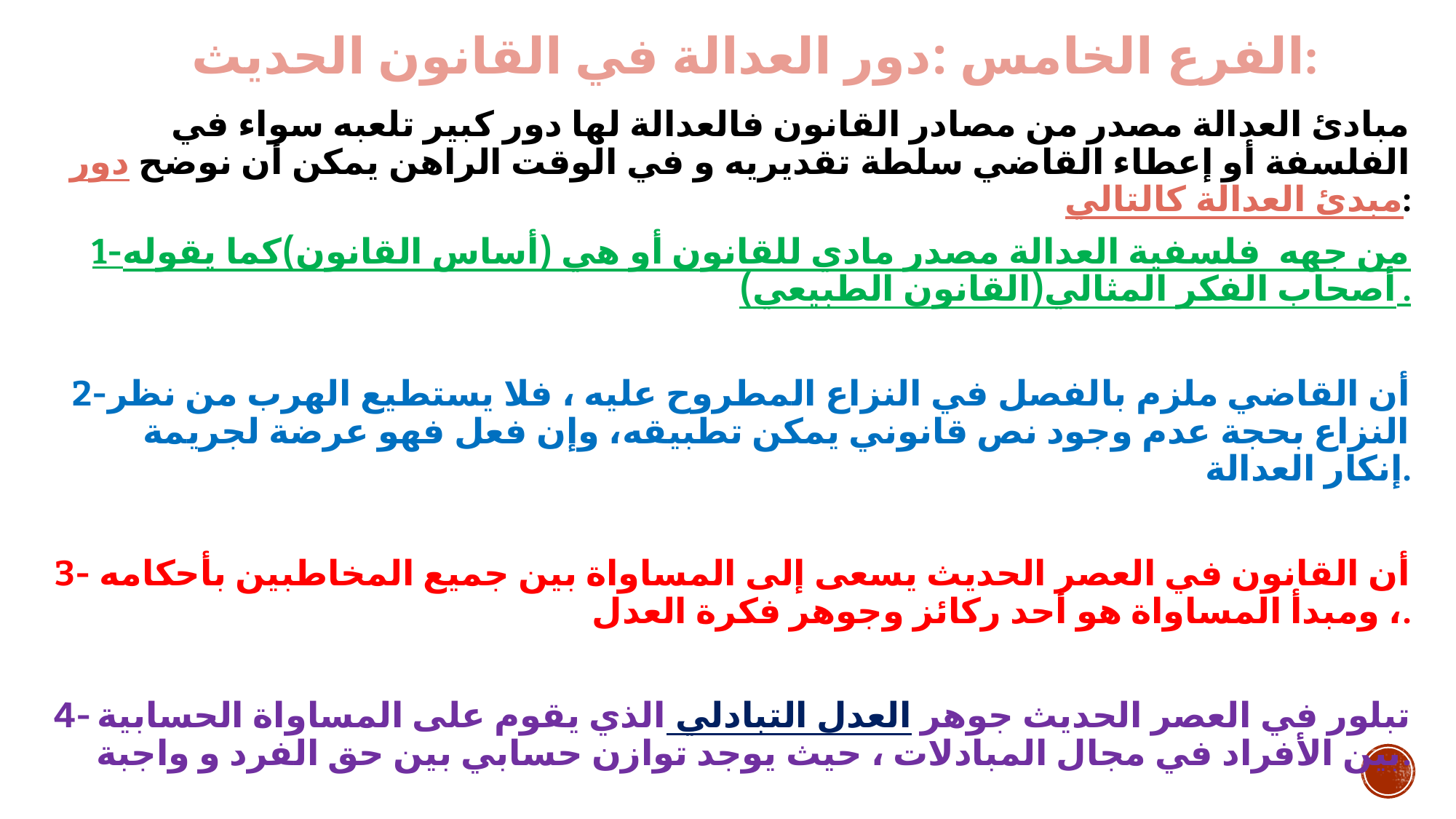

# الفرع الخامس :دور العدالة في القانون الحديث:
مبادئ العدالة مصدر من مصادر القانون فالعدالة لها دور كبير تلعبه سواء في الفلسفة أو إعطاء القاضي سلطة تقديريه و في الوقت الراهن يمكن أن نوضح دور مبدئ العدالة كالتالي:
1-من جهه  فلسفية العدالة مصدر مادي للقانون أو هي (أساس القانون)كما يقوله أصحاب الفكر المثالي(القانون الطبيعي) .

2-أن القاضي ملزم بالفصل في النزاع المطروح عليه ، فلا يستطيع الهرب من نظر النزاع بحجة عدم وجود نص قانوني يمكن تطبيقه، وإن فعل فهو عرضة لجريمة إنكار العدالة.

3-أن القانون في العصر الحديث يسعى إلى المساواة بين جميع المخاطبين بأحكامه  ، ومبدأ المساواة هو أحد ركائز وجوهر فكرة العدل.

4- تبلور في العصر الحديث جوهر العدل التبادلي الذي يقوم على المساواة الحسابية بين الأفراد في مجال المبادلات ، حيث يوجد توازن حسابي بين حق الفرد و واجبة.